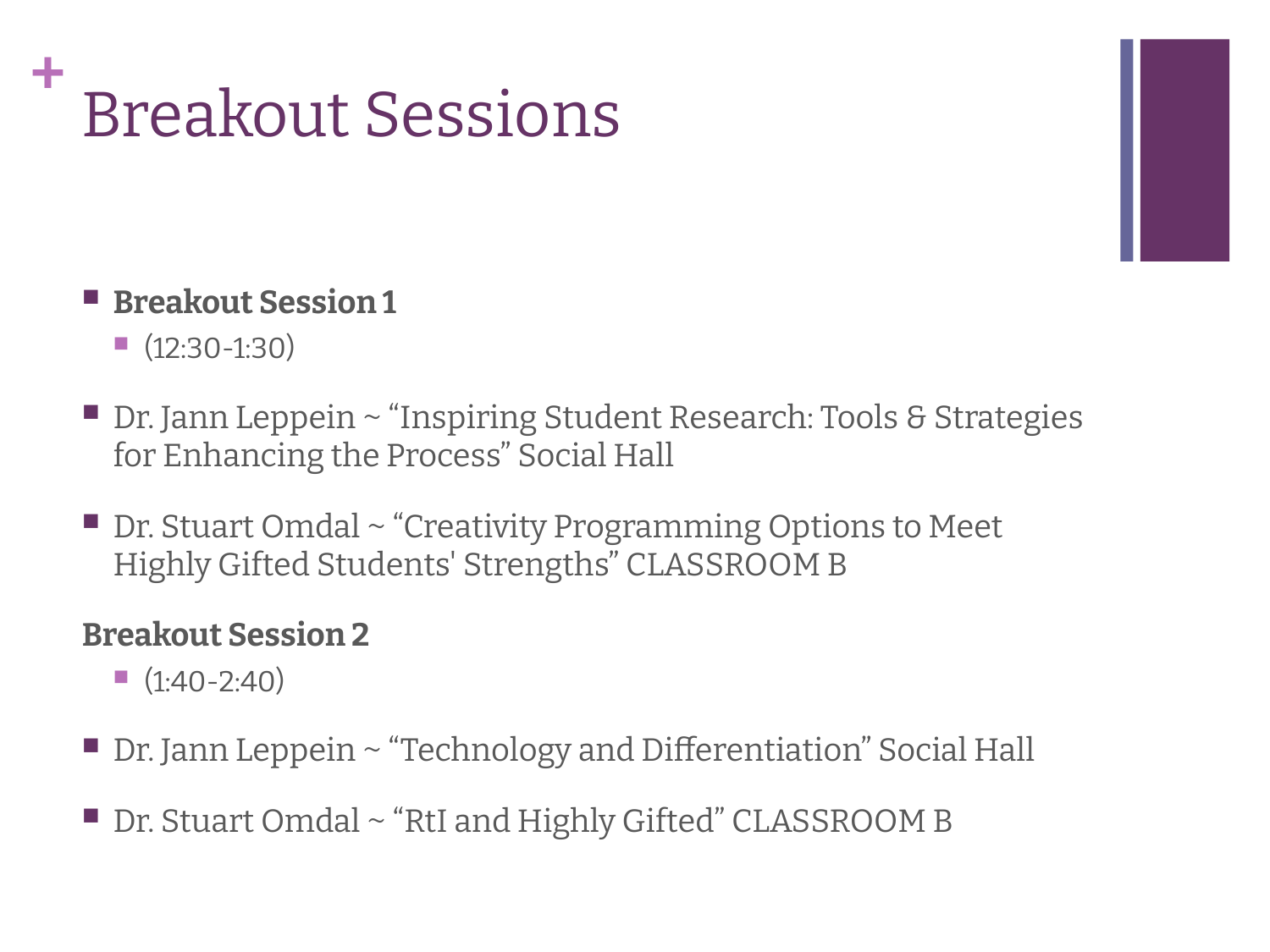

# Breakout Sessions
Breakout Session 1
(12:30-1:30)
Dr. Jann Leppein ~ “Inspiring Student Research: Tools & Strategies for Enhancing the Process” Social Hall
Dr. Stuart Omdal ~ “Creativity Programming Options to Meet Highly Gifted Students' Strengths” CLASSROOM B
Breakout Session 2
(1:40-2:40)
Dr. Jann Leppein ~ “Technology and Differentiation” Social Hall
Dr. Stuart Omdal ~ “RtI and Highly Gifted” CLASSROOM B